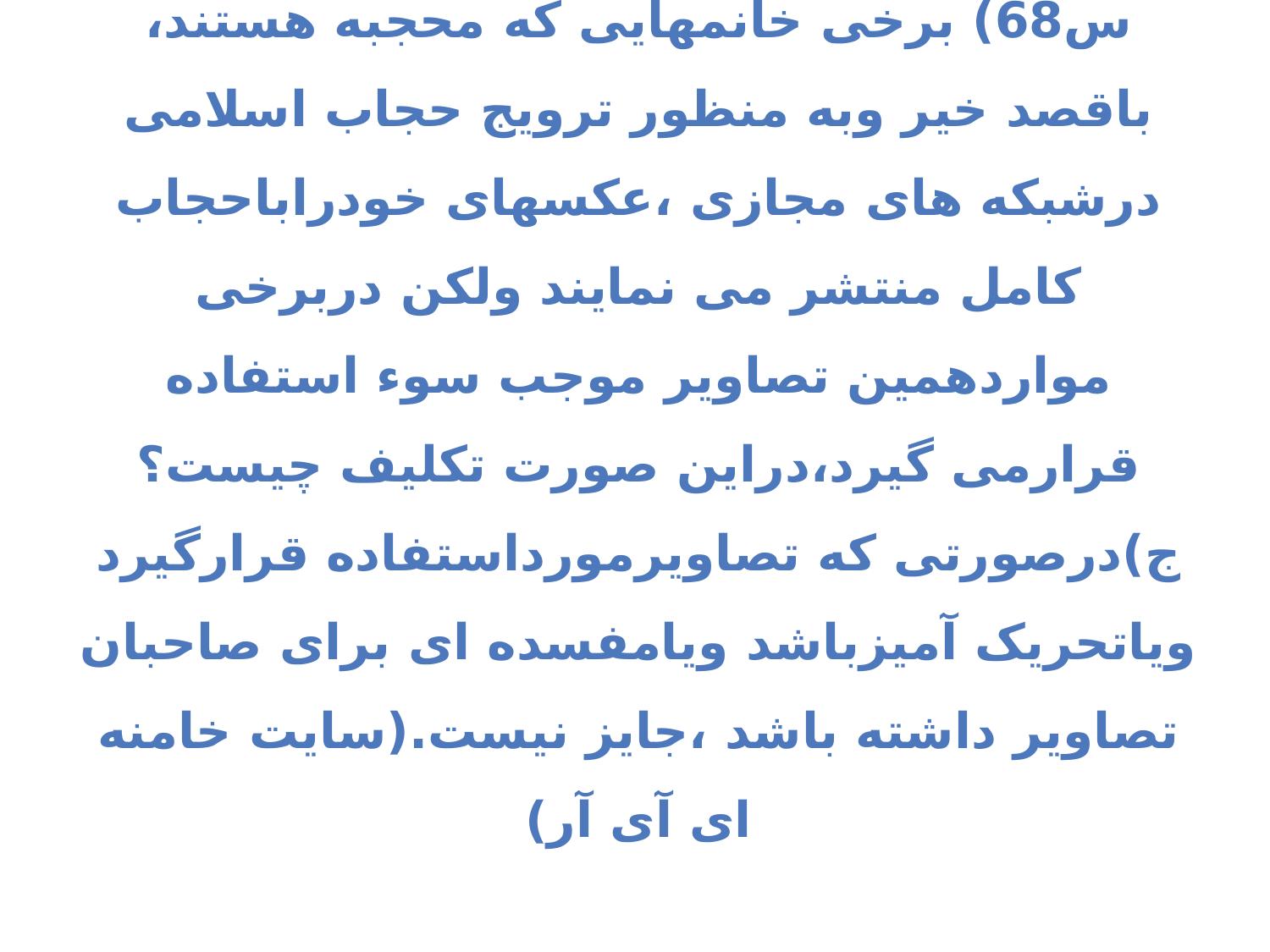

س68) برخی خانمهایی که محجبه هستند، باقصد خیر وبه منظور ترویج حجاب اسلامی درشبکه های مجازی ،عکسهای خودراباحجاب کامل منتشر می نمایند ولکن دربرخی مواردهمین تصاویر موجب سوء استفاده قرارمی گیرد،دراین صورت تکلیف چیست؟
ج)درصورتی که تصاویرمورداستفاده قرارگیرد ویاتحریک آمیزباشد ویامفسده ای برای صاحبان تصاویر داشته باشد ،جایز نیست.(سایت خامنه ای آی آر)